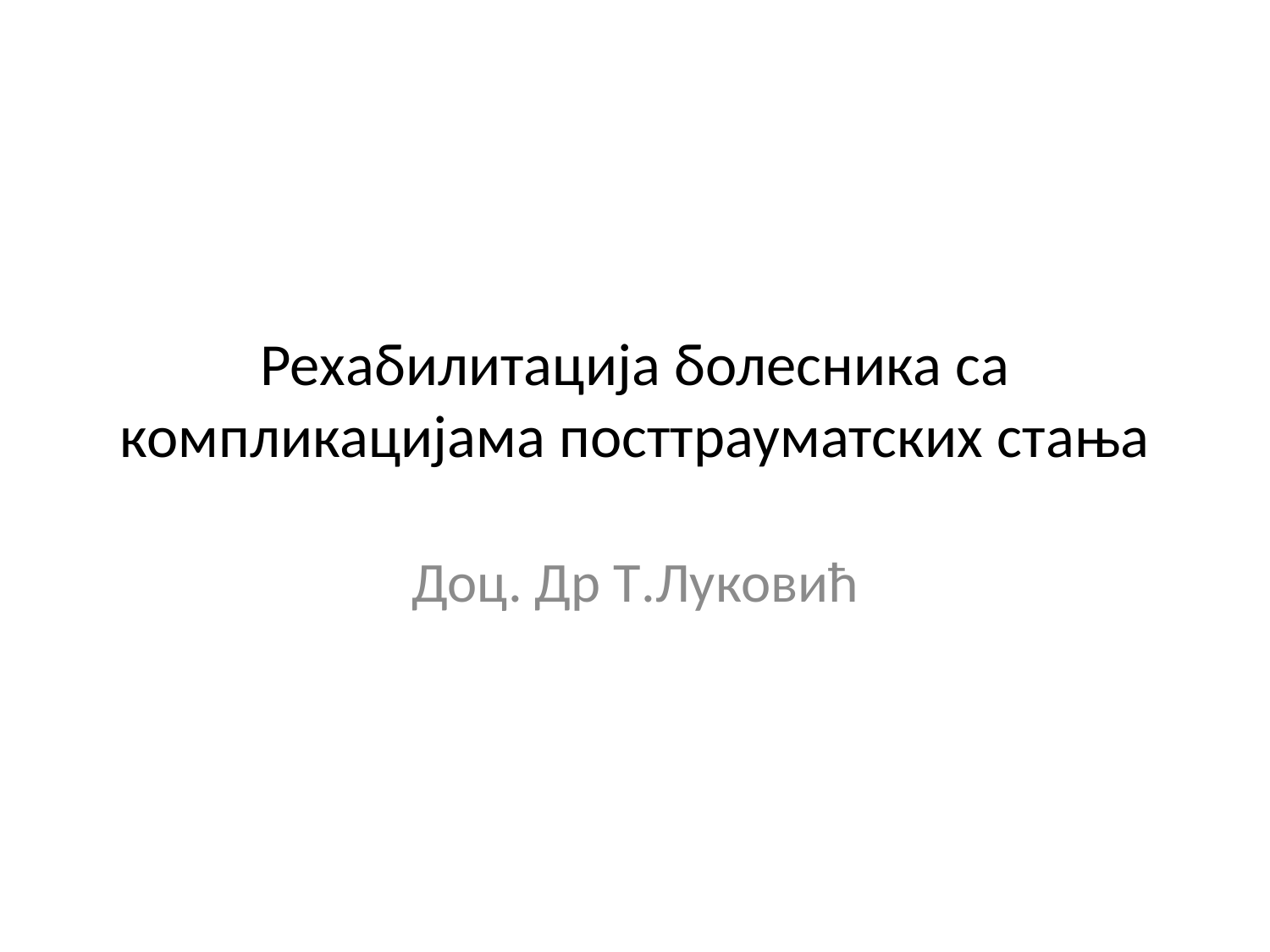

# Рехабилитација болесника са компликацијама посттрауматских стања
Доц. Др Т.Луковић